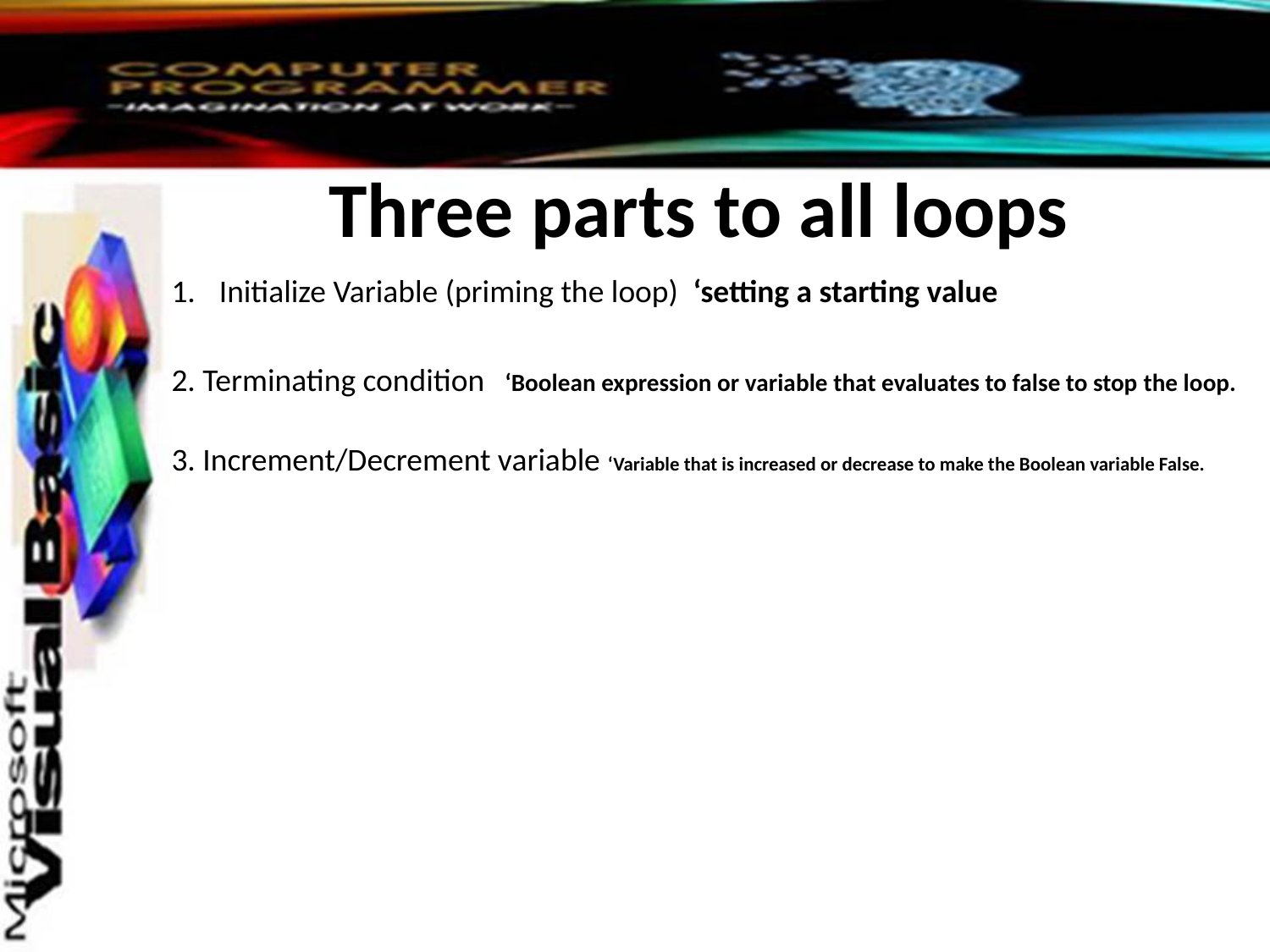

# Three parts to all loops
Initialize Variable (priming the loop)  ‘setting a starting value

2. Terminating condition   ‘Boolean expression or variable that evaluates to false to stop the loop.

3. Increment/Decrement variable ‘Variable that is increased or decrease to make the Boolean variable False.